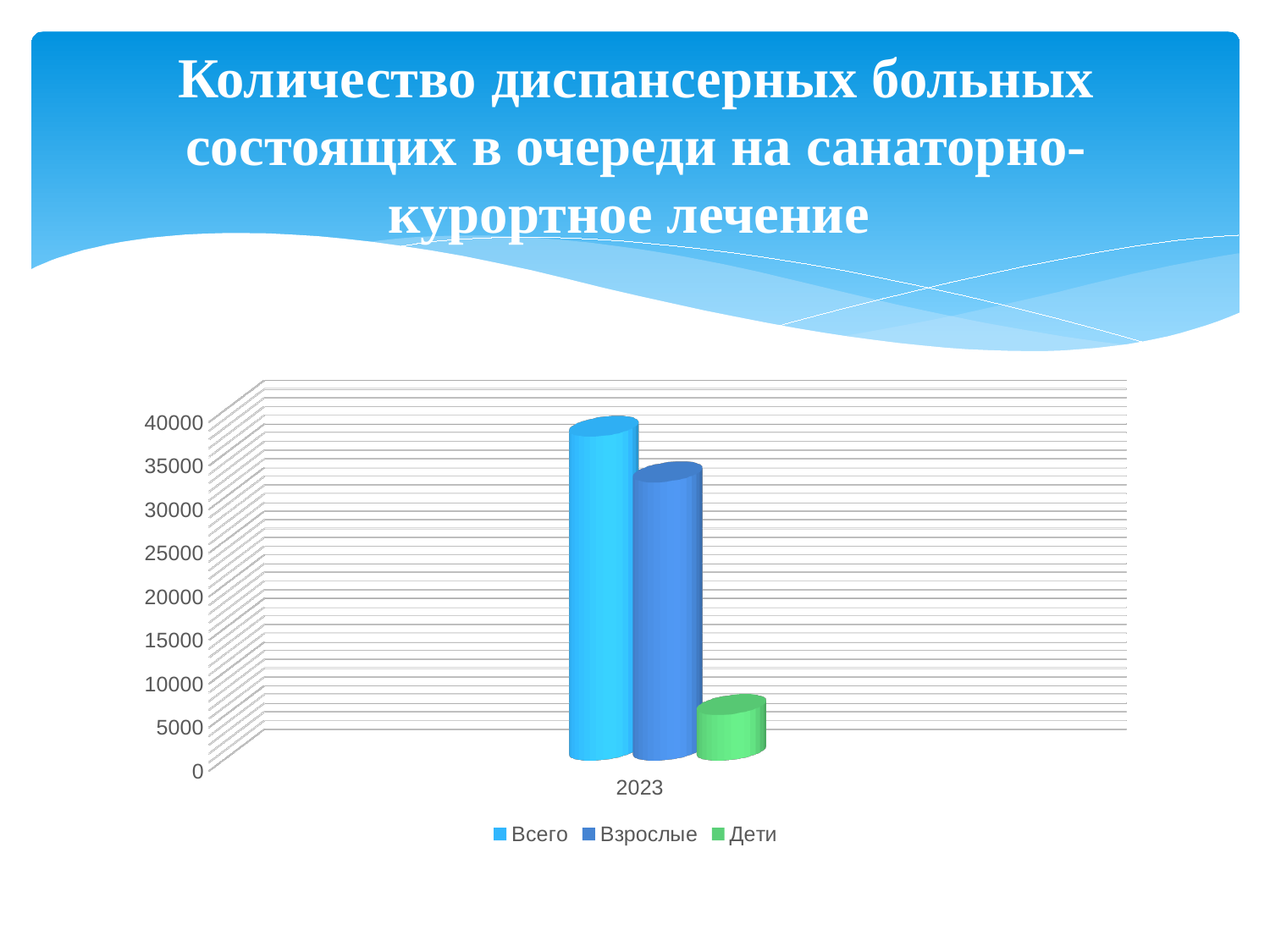

# Количество диспансерных больных состоящих в очереди на санаторно-курортное лечение

[unsupported chart]